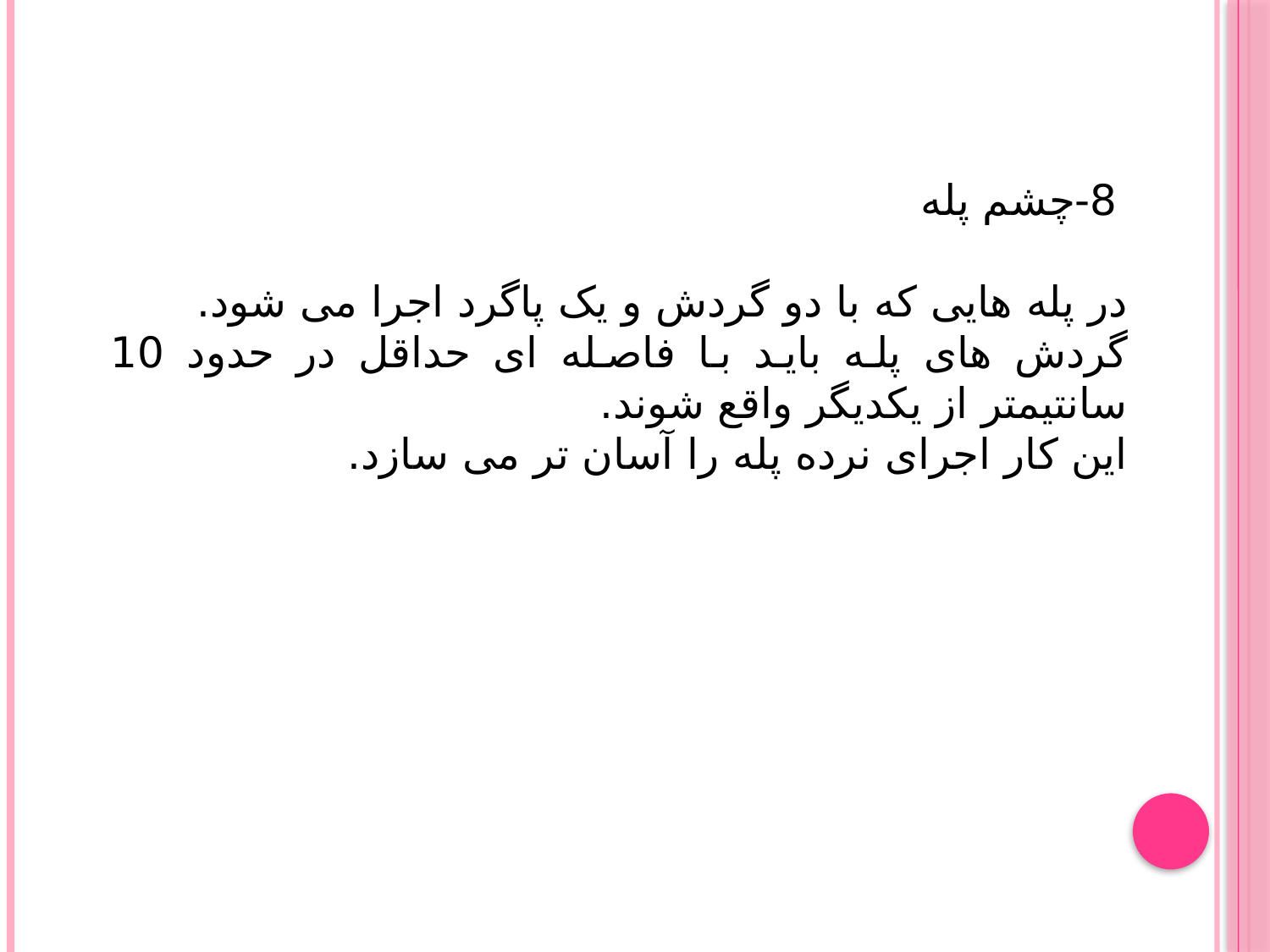

8-چشم پله

در پله هایی که با دو گردش و یک پاگرد اجرا می شود.
گردش های پله باید با فاصله ای حداقل در حدود 10 سانتیمتر از یکدیگر واقع شوند.
این کار اجرای نرده پله را آسان تر می سازد.